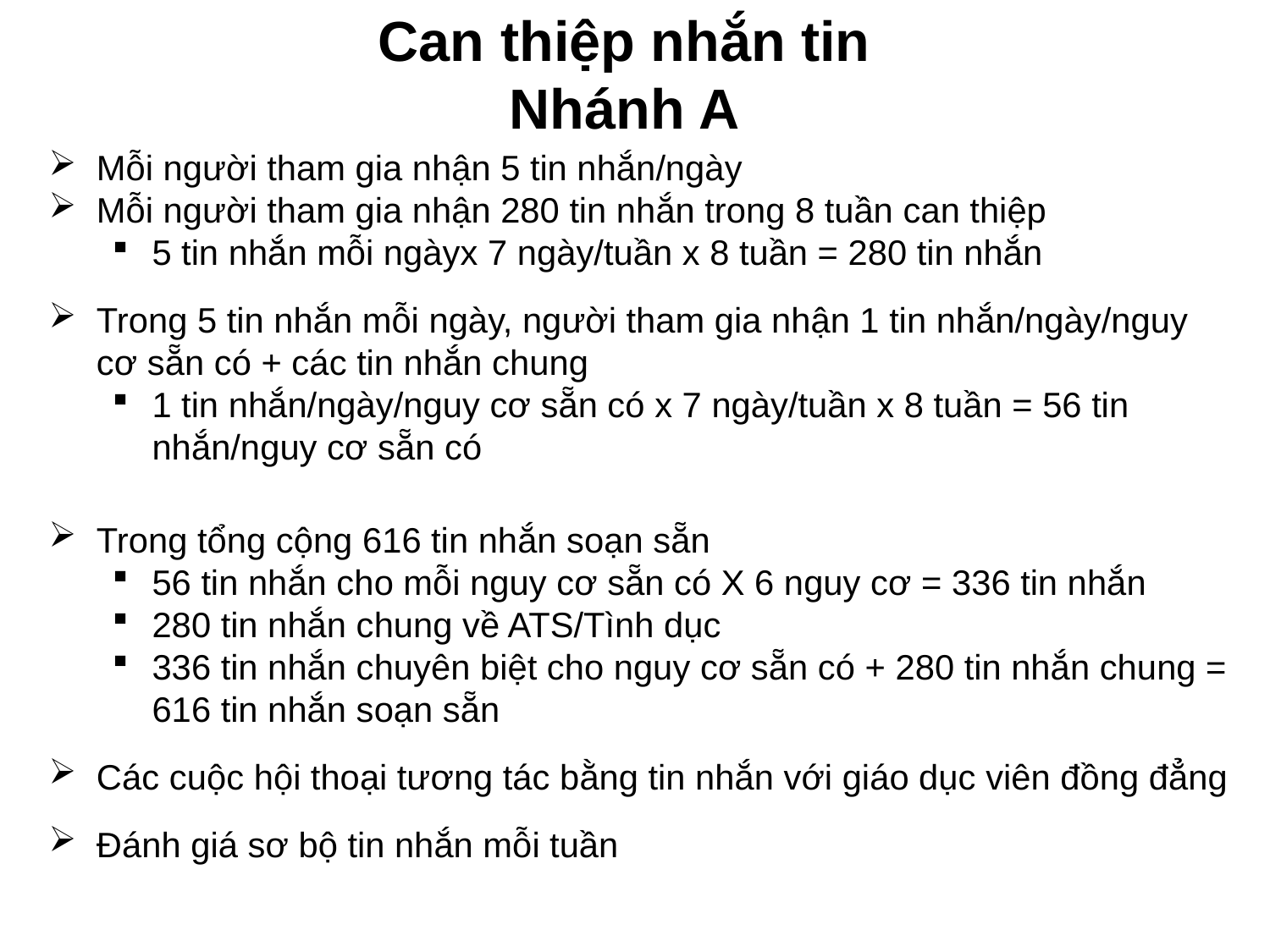

# Can thiệp nhắn tin Nhánh A
Mỗi người tham gia nhận 5 tin nhắn/ngày
Mỗi người tham gia nhận 280 tin nhắn trong 8 tuần can thiệp
5 tin nhắn mỗi ngàyx 7 ngày/tuần x 8 tuần = 280 tin nhắn

Trong 5 tin nhắn mỗi ngày, người tham gia nhận 1 tin nhắn/ngày/nguy cơ sẵn có + các tin nhắn chung
1 tin nhắn/ngày/nguy cơ sẵn có x 7 ngày/tuần x 8 tuần = 56 tin nhắn/nguy cơ sẵn có

Trong tổng cộng 616 tin nhắn soạn sẵn
56 tin nhắn cho mỗi nguy cơ sẵn có X 6 nguy cơ = 336 tin nhắn
280 tin nhắn chung về ATS/Tình dục
336 tin nhắn chuyên biệt cho nguy cơ sẵn có + 280 tin nhắn chung = 616 tin nhắn soạn sẵn

Các cuộc hội thoại tương tác bằng tin nhắn với giáo dục viên đồng đẳng

Đánh giá sơ bộ tin nhắn mỗi tuần